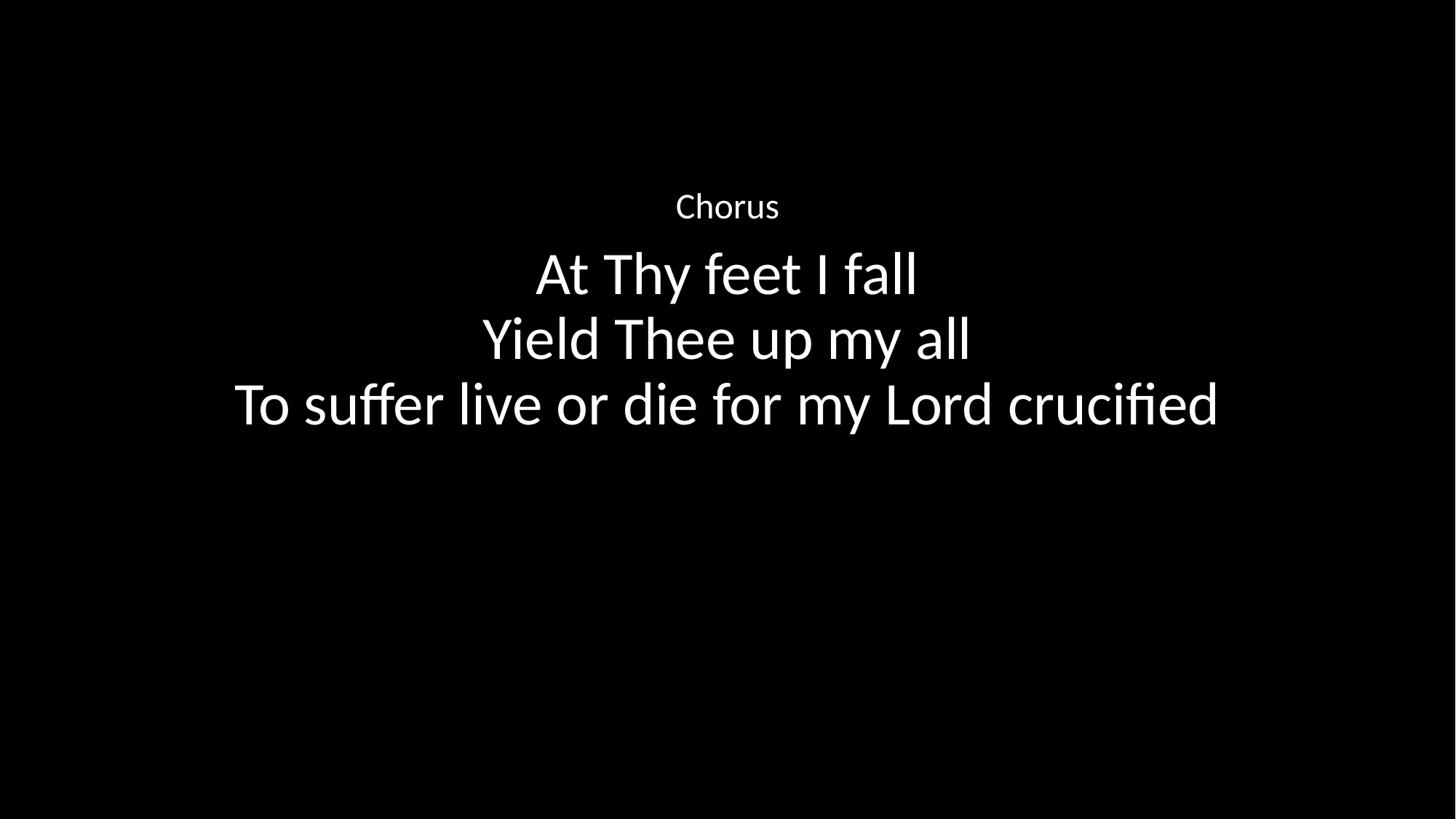

Chorus
At Thy feet I fall
Yield Thee up my all
To suffer live or die for my Lord crucified